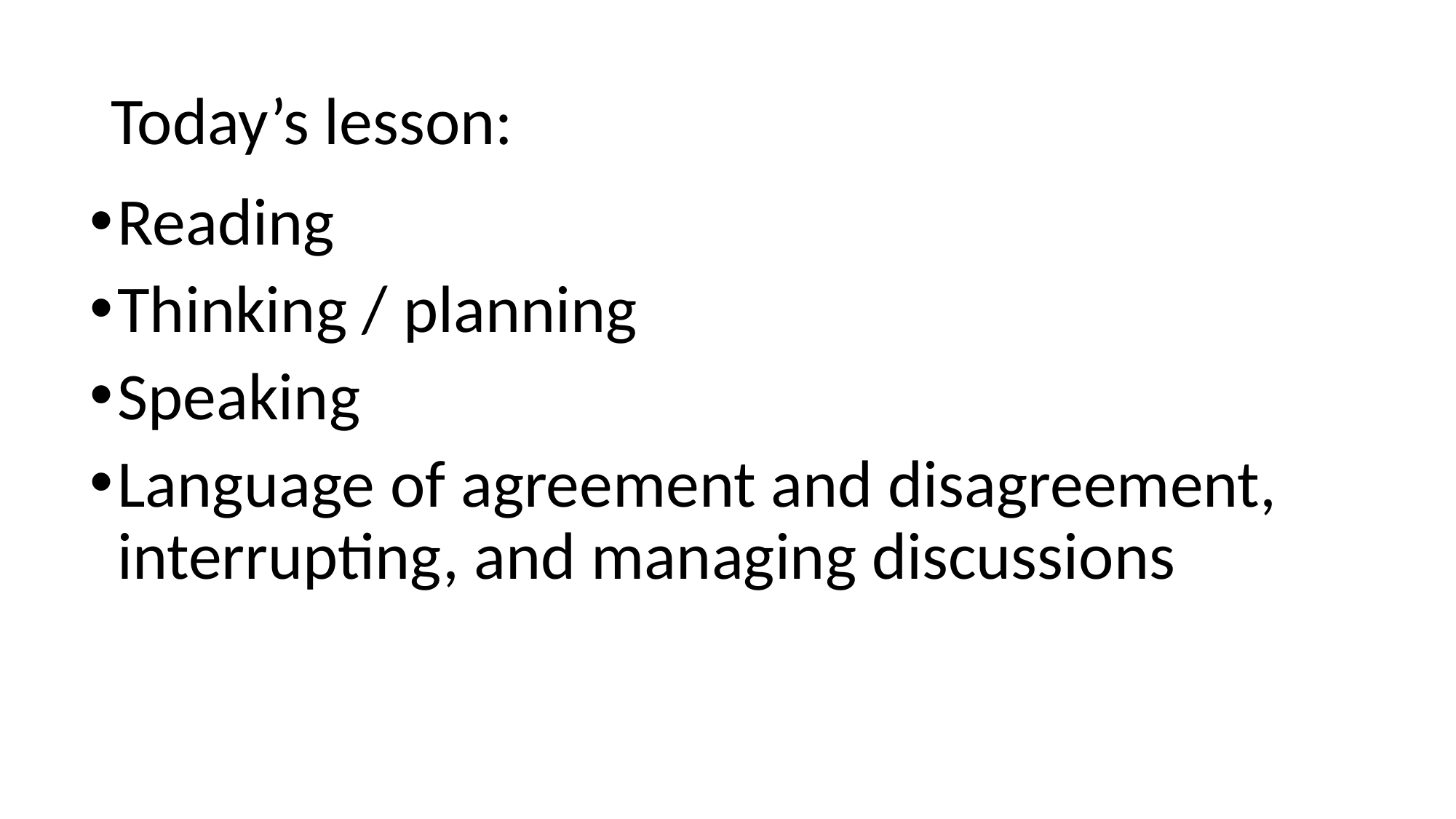

# Today’s lesson:
Reading
Thinking / planning
Speaking
Language of agreement and disagreement, interrupting, and managing discussions